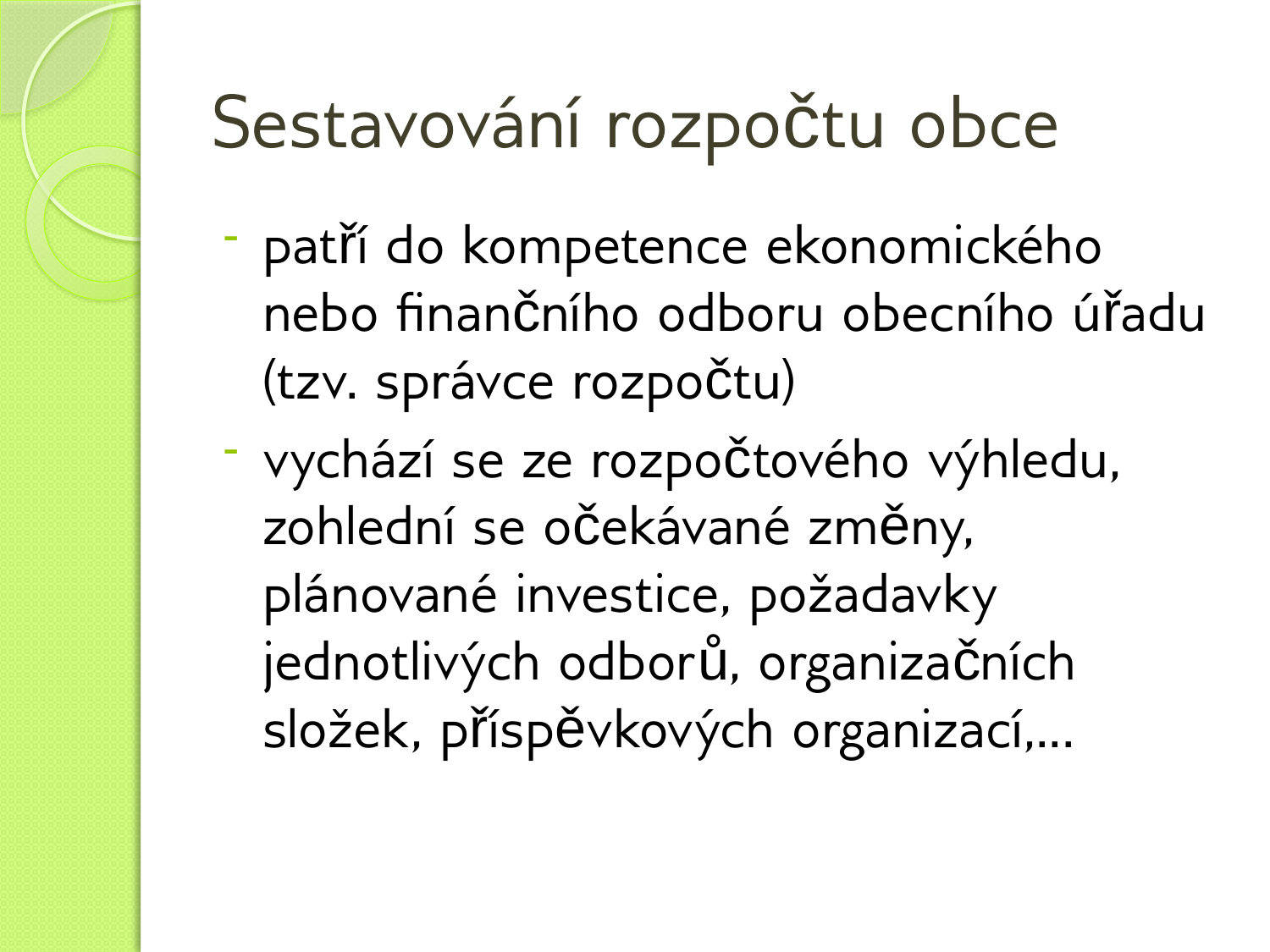

# Sestavování rozpočtu obce
patří do kompetence ekonomického nebo finančního odboru obecního úřadu (tzv. správce rozpočtu)
vychází se ze rozpočtového výhledu, zohlední se očekávané změny, plánované investice, požadavky jednotlivých odborů, organizačních složek, příspěvkových organizací,...